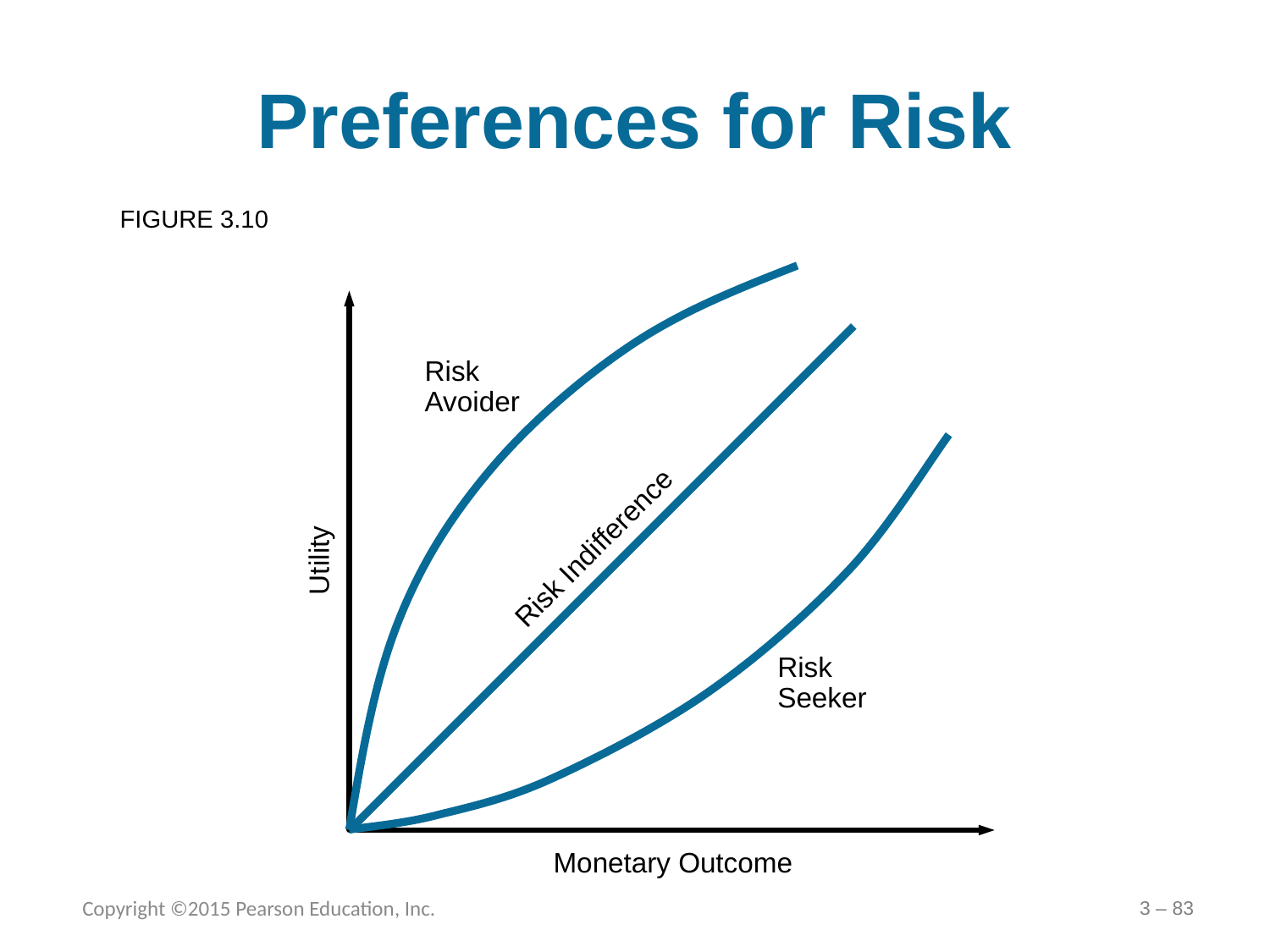

# Preferences for Risk
FIGURE 3.10

Risk Avoider

Utility
Monetary Outcome

Risk Indifference

Risk Seeker
Copyright ©2015 Pearson Education, Inc.
3 – 83